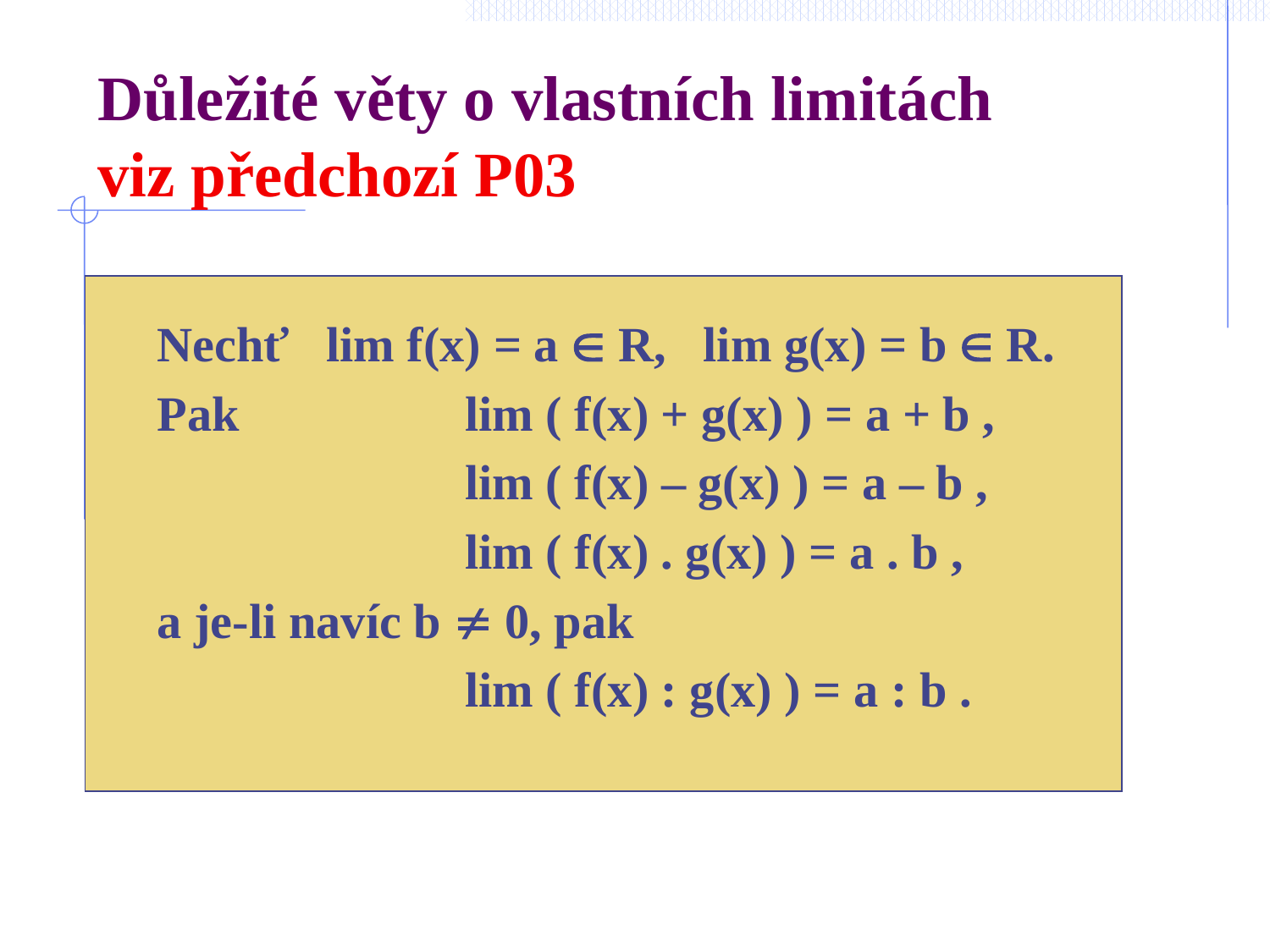

# Důležité věty o vlastních limitách viz předchozí P03

Nechť   lim f(x) = a ∈ R,   lim g(x) = b ∈ R.
Pak 		lim ( f(x) + g(x) ) = a + b ,
			lim ( f(x) – g(x) ) = a – b ,
			lim ( f(x) . g(x) ) = a . b ,
a je-li navíc b ≠ 0, pak
			lim ( f(x) : g(x) ) = a : b .